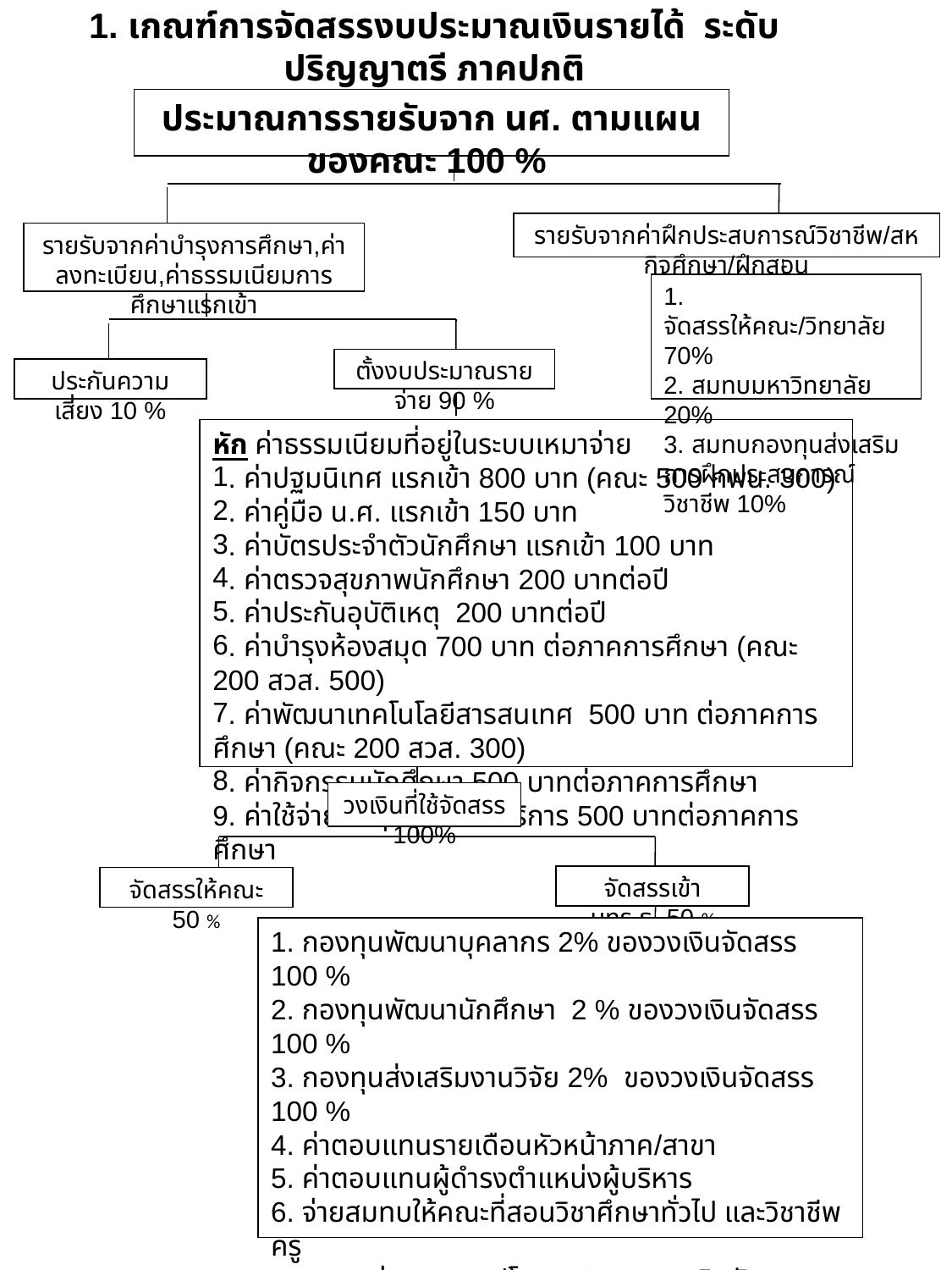

1. เกณฑ์การจัดสรรงบประมาณเงินรายได้  ระดับปริญญาตรี ภาคปกติ
ประมาณการรายรับจาก นศ. ตามแผน ของคณะ 100 %
รายรับจากค่าฝึกประสบการณ์วิชาชีพ/สหกิจศึกษา/ฝึกสอน
รายรับจากค่าบำรุงการศึกษา,ค่าลงทะเบียน,ค่าธรรมเนียมการศึกษาแรกเข้า
1. จัดสรรให้คณะ/วิทยาลัย 70%
2. สมทบมหาวิทยาลัย 20%
3. สมทบกองทุนส่งเสริมการฝึกประสบการณ์วิชาชีพ 10%

ตั้งงบประมาณรายจ่าย 90 %
ประกันความเสี่ยง 10 %
หัก ค่าธรรมเนียมที่อยู่ในระบบเหมาจ่าย
. ค่าปฐมนิเทศ แรกเข้า 800 บาท (คณะ 500 กพน. 300)
. ค่าคู่มือ น.ศ. แรกเข้า 150 บาท
. ค่าบัตรประจำตัวนักศึกษา แรกเข้า 100 บาท
. ค่าตรวจสุขภาพนักศึกษา 200 บาทต่อปี
. ค่าประกันอุบัติเหตุ  200 บาทต่อปี
. ค่าบำรุงห้องสมุด 700 บาท ต่อภาคการศึกษา (คณะ 200 สวส. 500)
. ค่าพัฒนาเทคโนโลยีสารสนเทศ  500 บาท ต่อภาคการศึกษา (คณะ 200 สวส. 300)
. ค่ากิจกรรมนักศึกษา 500 บาทต่อภาคการศึกษา
9. ค่าใช้จ่ายอื่นๆ เช่นค่ารถบริการ 500 บาทต่อภาคการศึกษา

วงเงินที่ใช้จัดสรร 100%
จัดสรรเข้า มทร.ธ. 50 %
จัดสรรให้คณะ 50 %
1. กองทุนพัฒนาบุคลากร 2% ของวงเงินจัดสรร 100 %
2. กองทุนพัฒนานักศึกษา  2 % ของวงเงินจัดสรร 100 %
3. กองทุนส่งเสริมงานวิจัย 2%  ของวงเงินจัดสรร 100 %
4. ค่าตอบแทนรายเดือนหัวหน้าภาค/สาขา
5. ค่าตอบแทนผู้ดำรงตำแหน่งผู้บริหาร
6. จ่ายสมทบให้คณะที่สอนวิชาศึกษาทั่วไป และวิชาชีพครู
7. สมทบค่าสาธารณูปโภค 7 % ของวงเงินจัดสรร 100 %
. ค่าใช้จ่ายของหน่วยงานสนับสนุน
. ส่วนที่เหลือจากค่าใช้จ่ายตั้งเป็นเงินรายได้งบกลางมหาวิทยาลัย